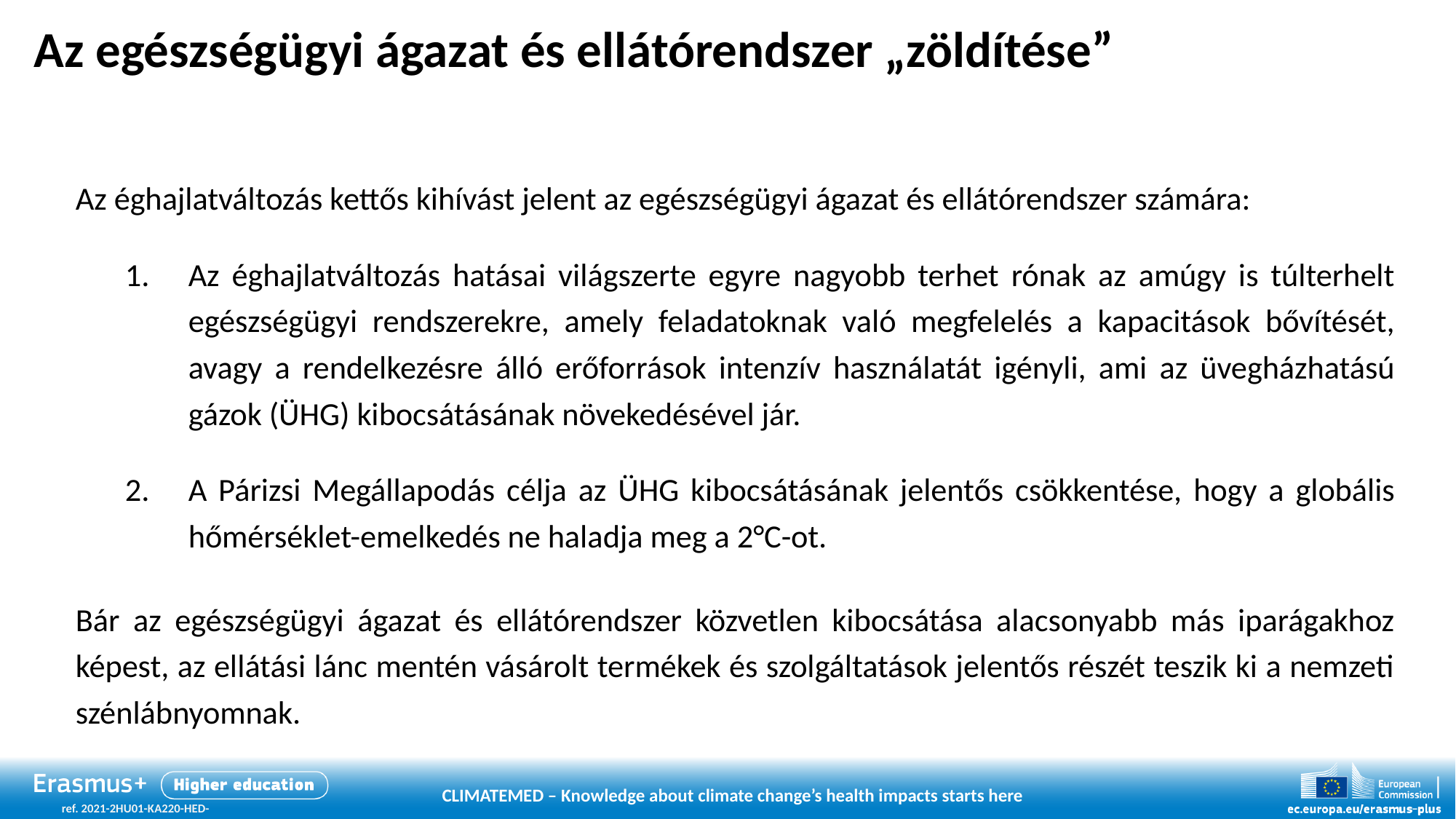

# Az egészségügyi ágazat és ellátórendszer „zöldítése”
Az éghajlatváltozás kettős kihívást jelent az egészségügyi ágazat és ellátórendszer számára:
Az éghajlatváltozás hatásai világszerte egyre nagyobb terhet rónak az amúgy is túlterhelt egészségügyi rendszerekre, amely feladatoknak való megfelelés a kapacitások bővítését, avagy a rendelkezésre álló erőforrások intenzív használatát igényli, ami az üvegházhatású gázok (ÜHG) kibocsátásának növekedésével jár.
A Párizsi Megállapodás célja az ÜHG kibocsátásának jelentős csökkentése, hogy a globális hőmérséklet-emelkedés ne haladja meg a 2°C-ot.
Bár az egészségügyi ágazat és ellátórendszer közvetlen kibocsátása alacsonyabb más iparágakhoz képest, az ellátási lánc mentén vásárolt termékek és szolgáltatások jelentős részét teszik ki a nemzeti szénlábnyomnak.